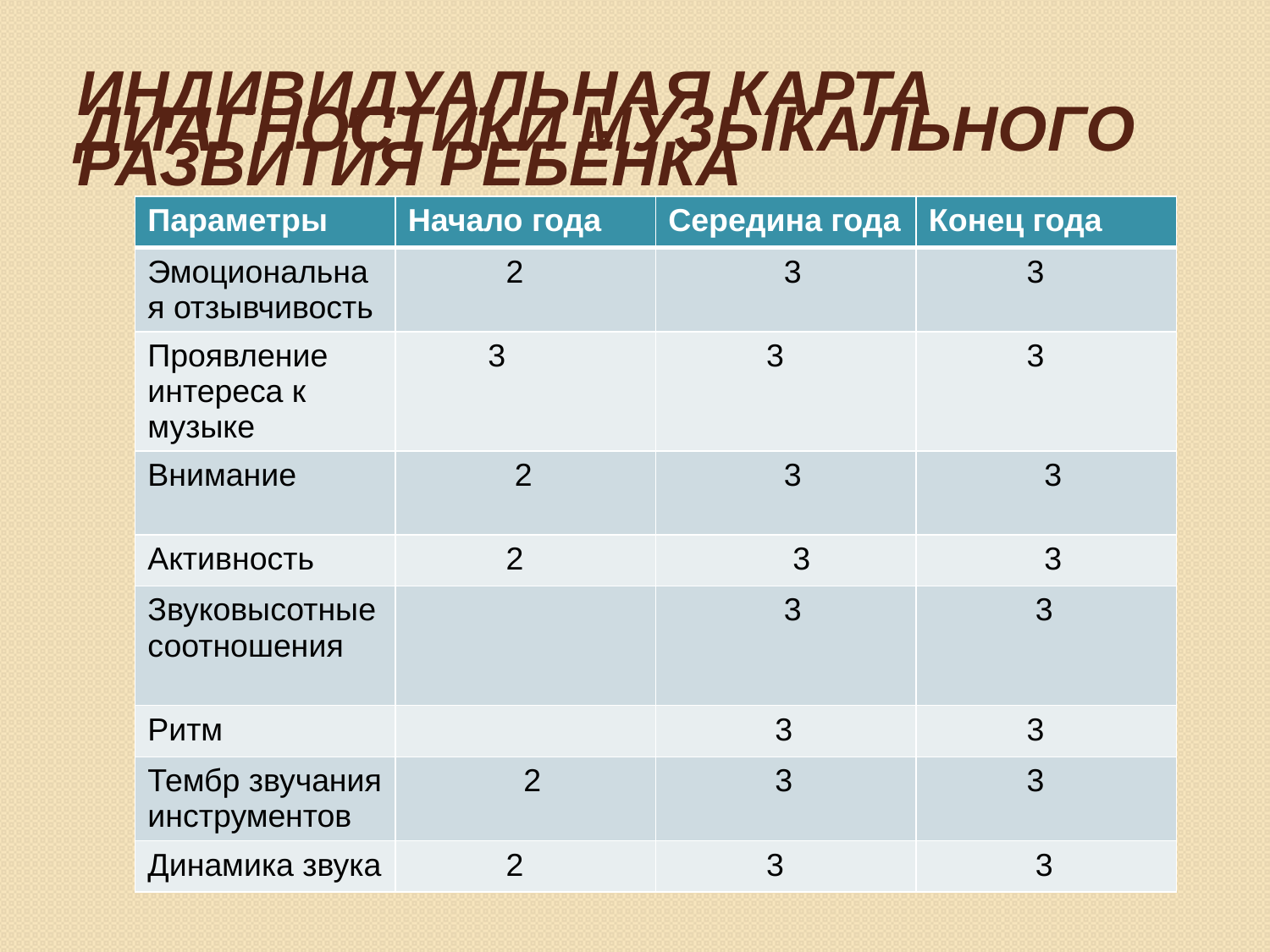

Индивидуальная карта диагностики музыкального развития ребёнка
| Параметры | Начало года | Середина года | Конец года |
| --- | --- | --- | --- |
| Эмоциональная отзывчивость | 2 | 3 | 3 |
| Проявление интереса к музыке | 3 | 3 | 3 |
| Внимание | 2 | 3 | 3 |
| Активность | 2 | 3 | 3 |
| Звуковысотные соотношения |  | 3 | 3 |
| Ритм |  | 3 | 3 |
| Тембр звучания инструментов | 2 | 3 | 3 |
| Динамика звука | 2 | 3 | 3 |